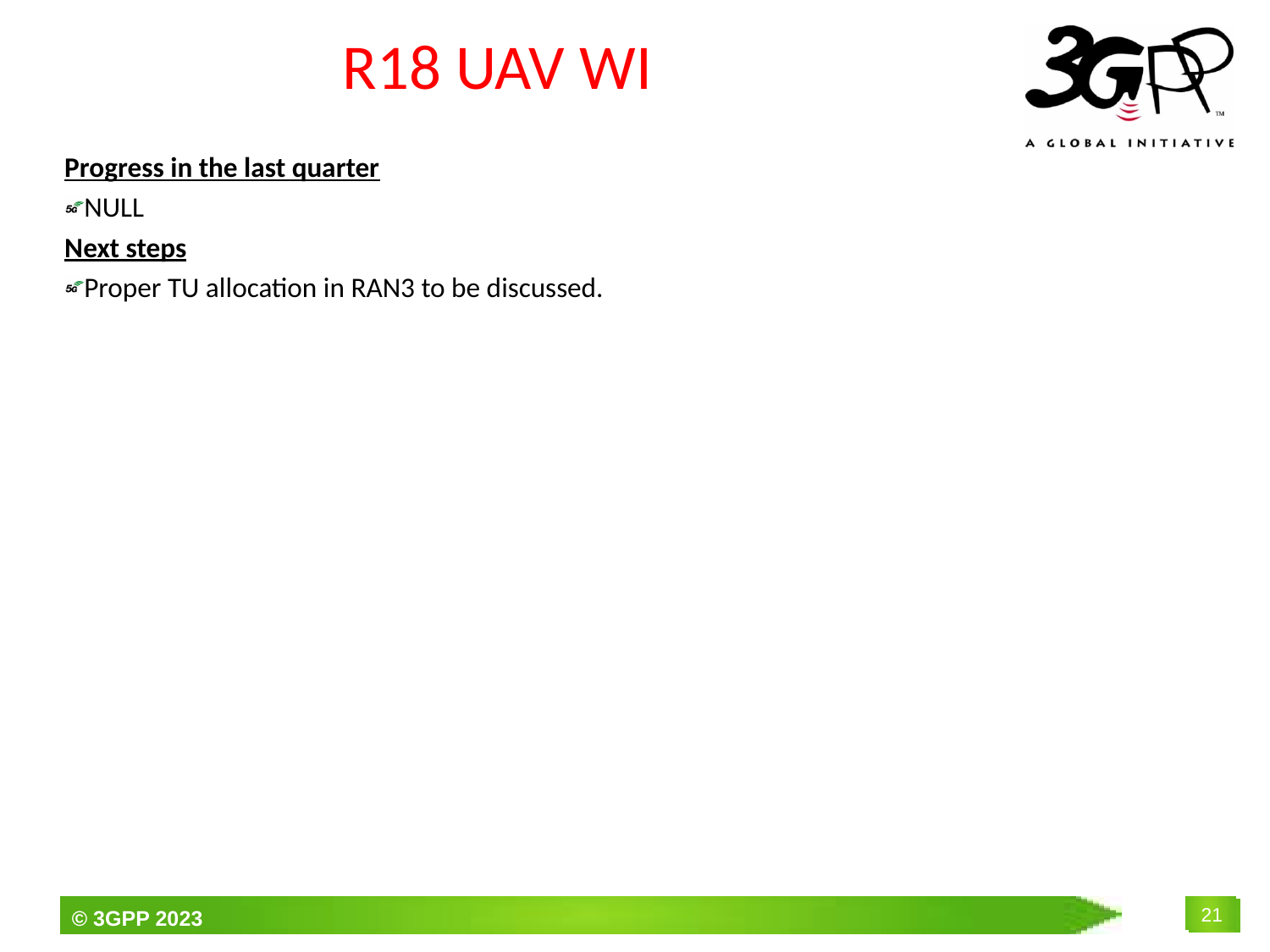

# R18 UAV WI
Progress in the last quarter
NULL
Next steps
Proper TU allocation in RAN3 to be discussed.

21